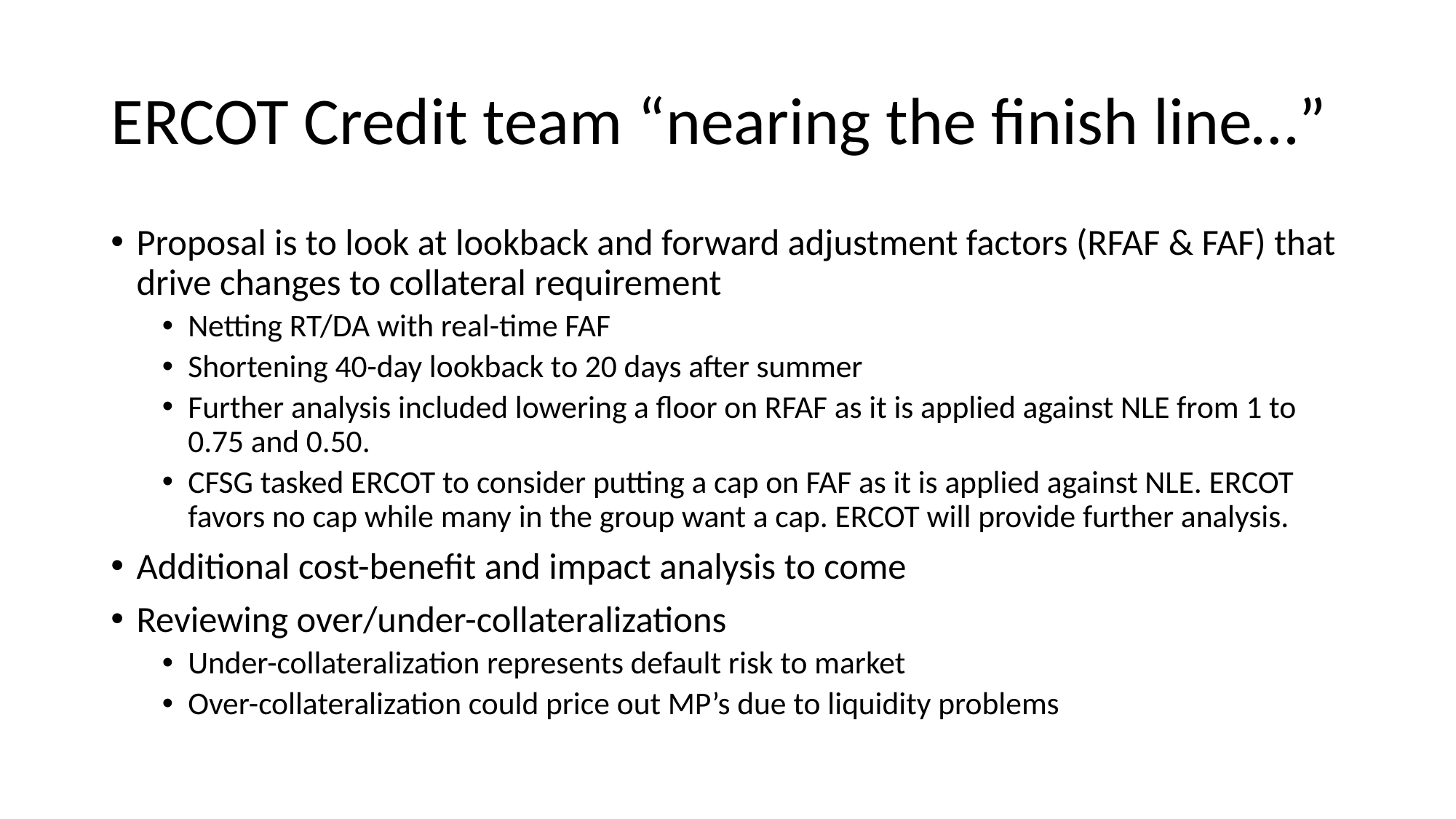

# ERCOT Credit team “nearing the finish line…”
Proposal is to look at lookback and forward adjustment factors (RFAF & FAF) that drive changes to collateral requirement
Netting RT/DA with real-time FAF
Shortening 40-day lookback to 20 days after summer
Further analysis included lowering a floor on RFAF as it is applied against NLE from 1 to 0.75 and 0.50.
CFSG tasked ERCOT to consider putting a cap on FAF as it is applied against NLE. ERCOT favors no cap while many in the group want a cap. ERCOT will provide further analysis.
Additional cost-benefit and impact analysis to come
Reviewing over/under-collateralizations
Under-collateralization represents default risk to market
Over-collateralization could price out MP’s due to liquidity problems